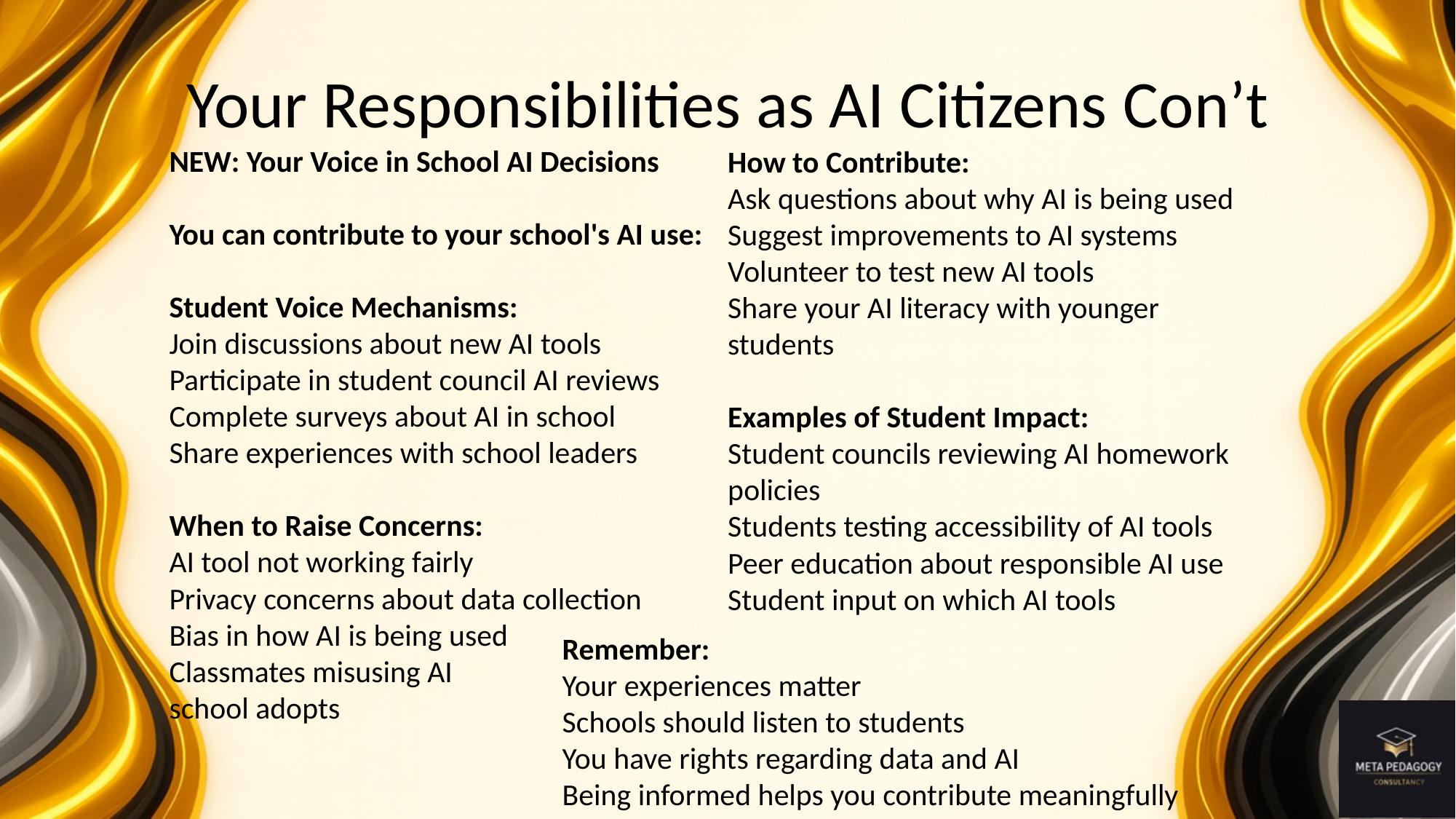

# Your Responsibilities as AI Citizens Con’t

How to Contribute:
Ask questions about why AI is being used
Suggest improvements to AI systems
Volunteer to test new AI tools
Share your AI literacy with younger students

Examples of Student Impact:
Student councils reviewing AI homework policies
Students testing accessibility of AI tools
Peer education about responsible AI use
Student input on which AI tools
NEW: Your Voice in School AI Decisions

You can contribute to your school's AI use:

Student Voice Mechanisms:
Join discussions about new AI tools
Participate in student council AI reviews
Complete surveys about AI in school
Share experiences with school leaders

When to Raise Concerns:
AI tool not working fairly
Privacy concerns about data collection
Bias in how AI is being used
Classmates misusing AI
school adopts

Remember:
Your experiences matter
Schools should listen to students
You have rights regarding data and AI
Being informed helps you contribute meaningfully